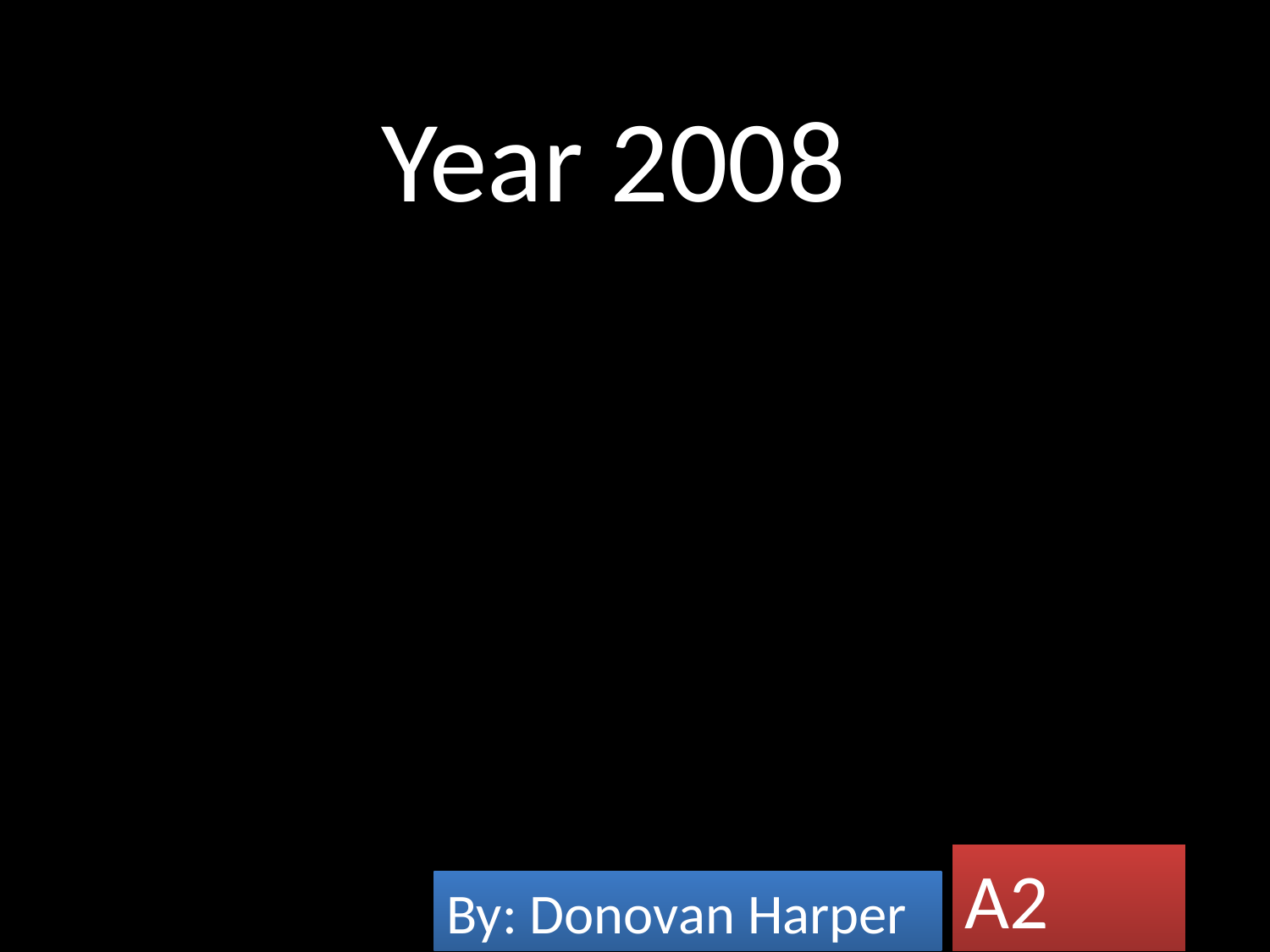

# Year 2008
A2
By: Donovan Harper